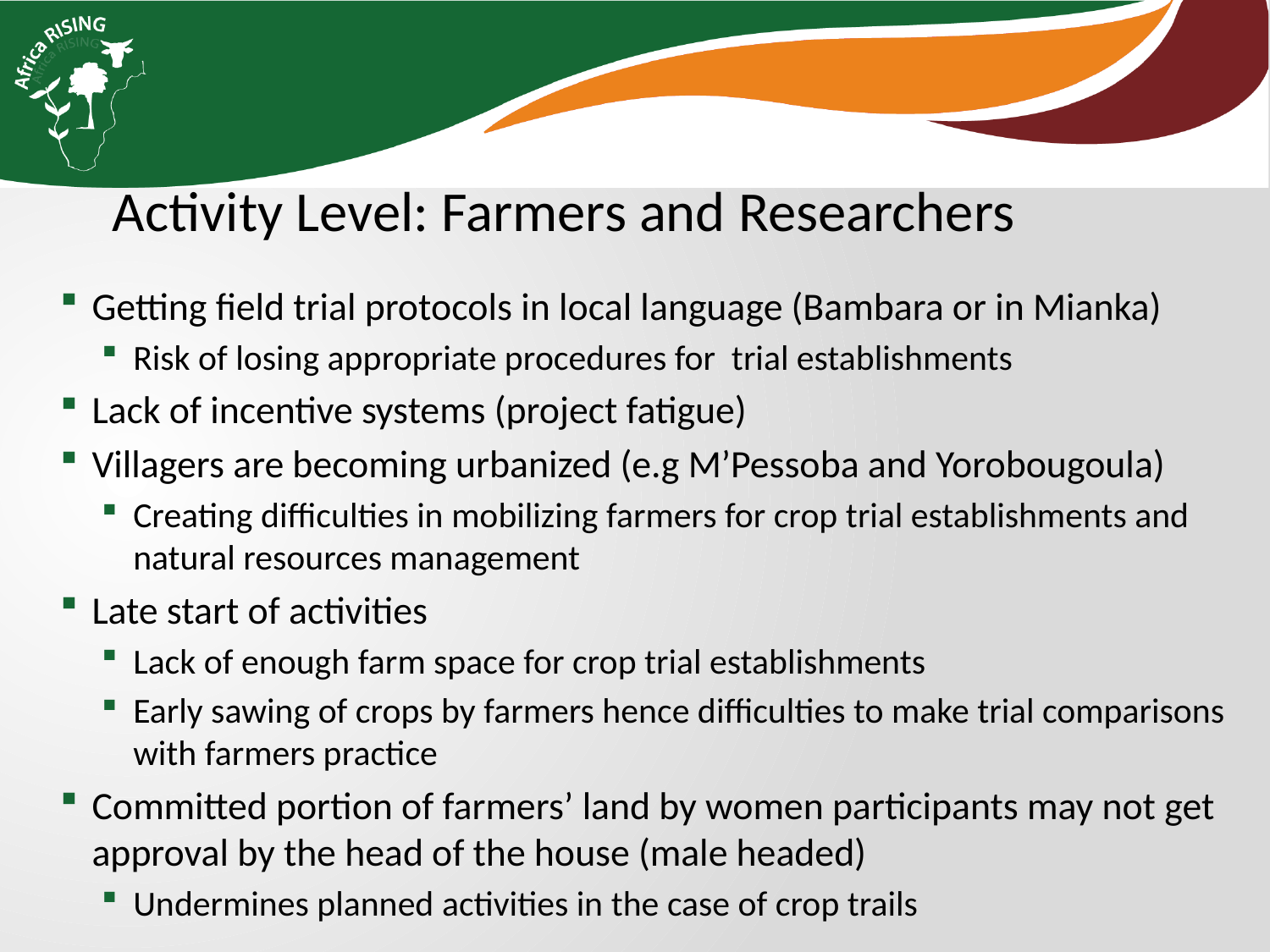

Activity Level: Farmers and Researchers
Getting field trial protocols in local language (Bambara or in Mianka)
Risk of losing appropriate procedures for  trial establishments
Lack of incentive systems (project fatigue)
Villagers are becoming urbanized (e.g M’Pessoba and Yorobougoula)
Creating difficulties in mobilizing farmers for crop trial establishments and natural resources management
Late start of activities
Lack of enough farm space for crop trial establishments
Early sawing of crops by farmers hence difficulties to make trial comparisons with farmers practice
Committed portion of farmers’ land by women participants may not get approval by the head of the house (male headed)
Undermines planned activities in the case of crop trails